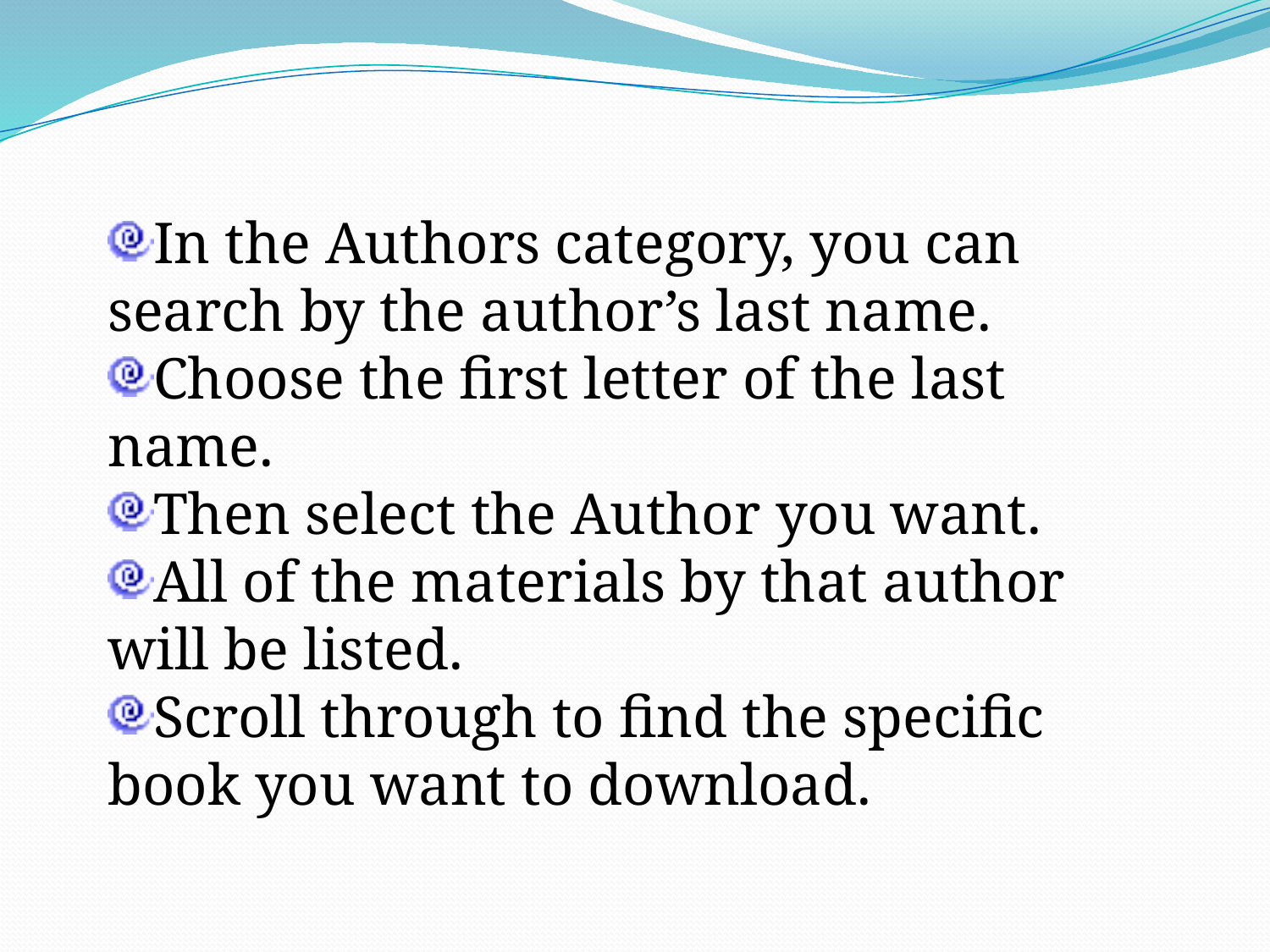

In the Authors category, you can search by the author’s last name.
Choose the first letter of the last name.
Then select the Author you want.
All of the materials by that author will be listed.
Scroll through to find the specific book you want to download.